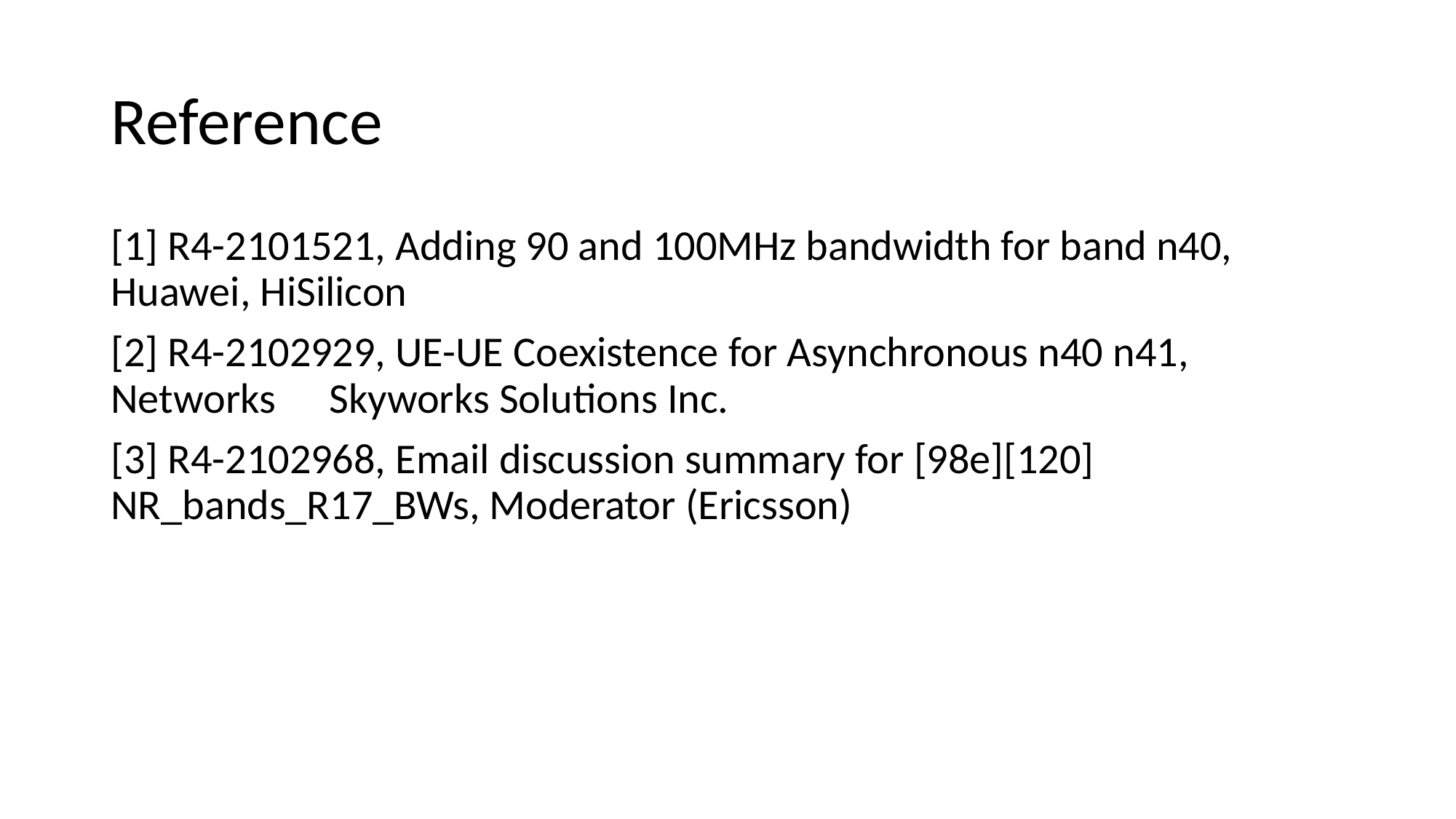

# Reference
[1] R4-2101521, Adding 90 and 100MHz bandwidth for band n40,	Huawei, HiSilicon
[2] R4-2102929, UE-UE Coexistence for Asynchronous n40 n41, Networks	Skyworks Solutions Inc.
[3] R4-2102968, Email discussion summary for [98e][120] NR_bands_R17_BWs, Moderator (Ericsson)